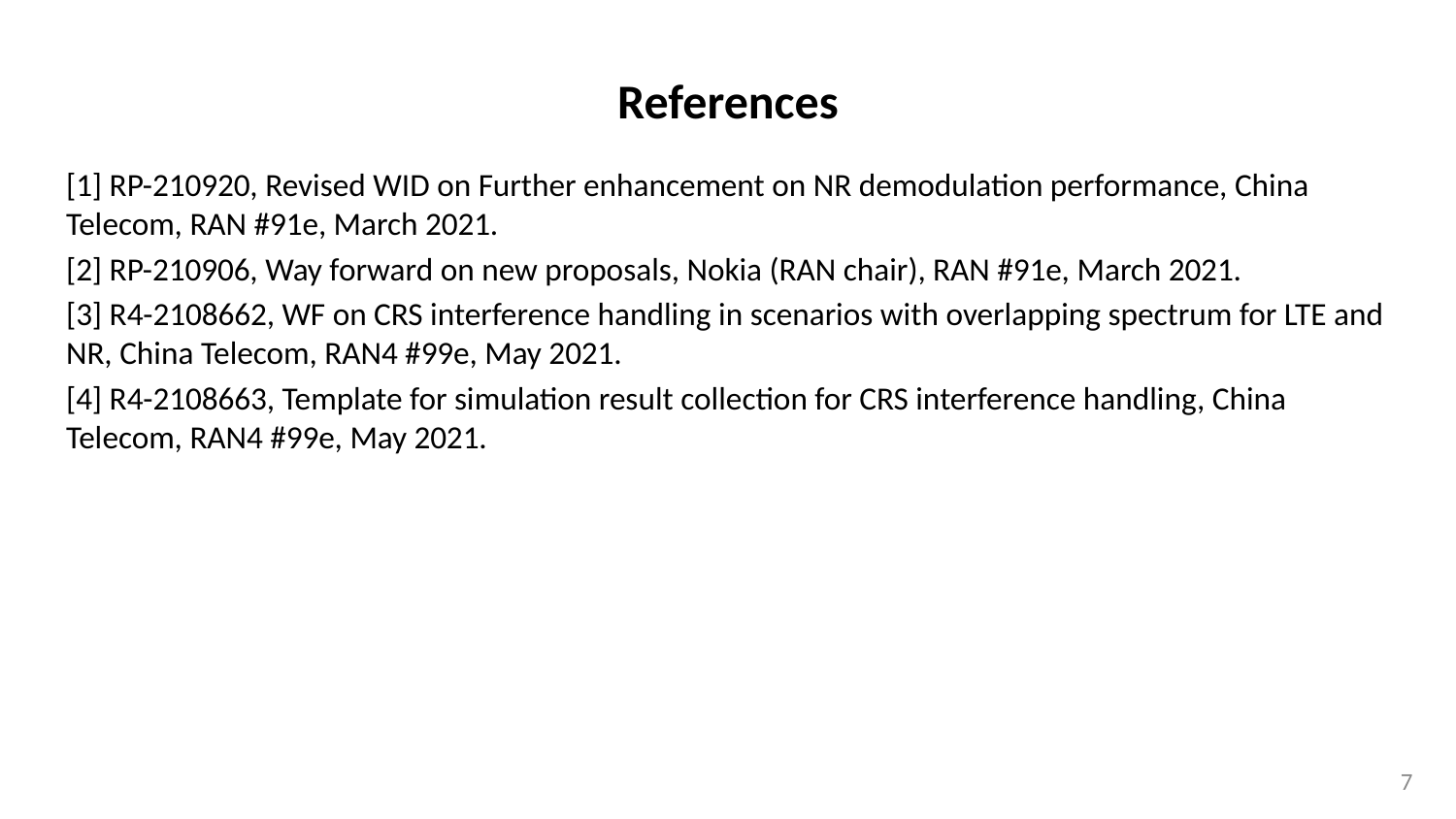

# References
[1] RP-210920, Revised WID on Further enhancement on NR demodulation performance, China Telecom, RAN #91e, March 2021.
[2] RP-210906, Way forward on new proposals, Nokia (RAN chair), RAN #91e, March 2021.
[3] R4-2108662, WF on CRS interference handling in scenarios with overlapping spectrum for LTE and NR, China Telecom, RAN4 #99e, May 2021.
[4] R4-2108663, Template for simulation result collection for CRS interference handling, China Telecom, RAN4 #99e, May 2021.

7